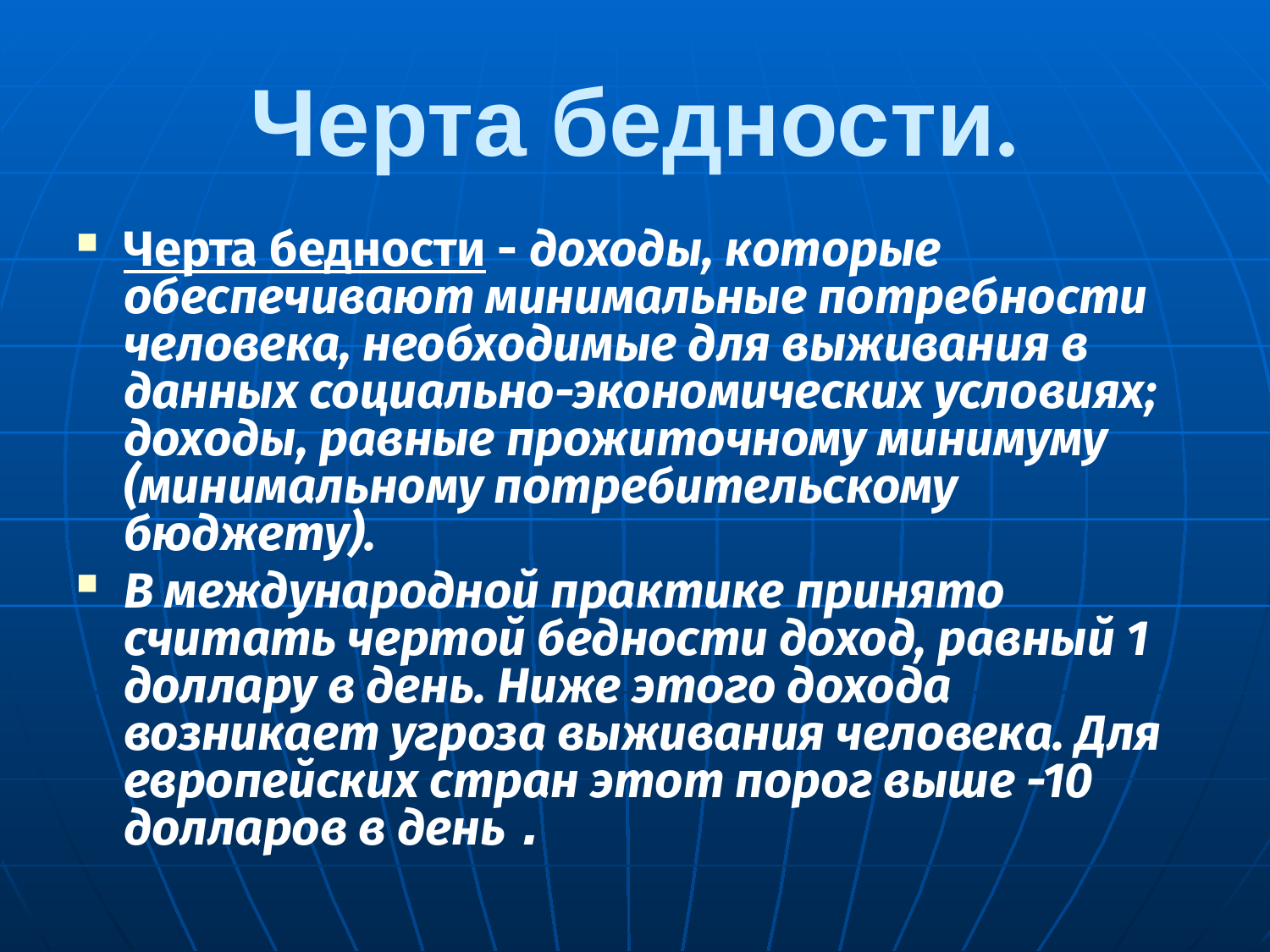

# Черта бедности.
Черта бедности - доходы, которые обеспечивают минимальные потребности человека, необходимые для выживания в данных социально-экономических условиях; доходы, равные прожиточному минимуму (минимальному потребительскому бюджету).
В международной практике принято считать чертой бедности доход, равный 1 доллару в день. Ниже этого дохода возникает угроза выживания человека. Для европейских стран этот порог выше -10 долларов в день .